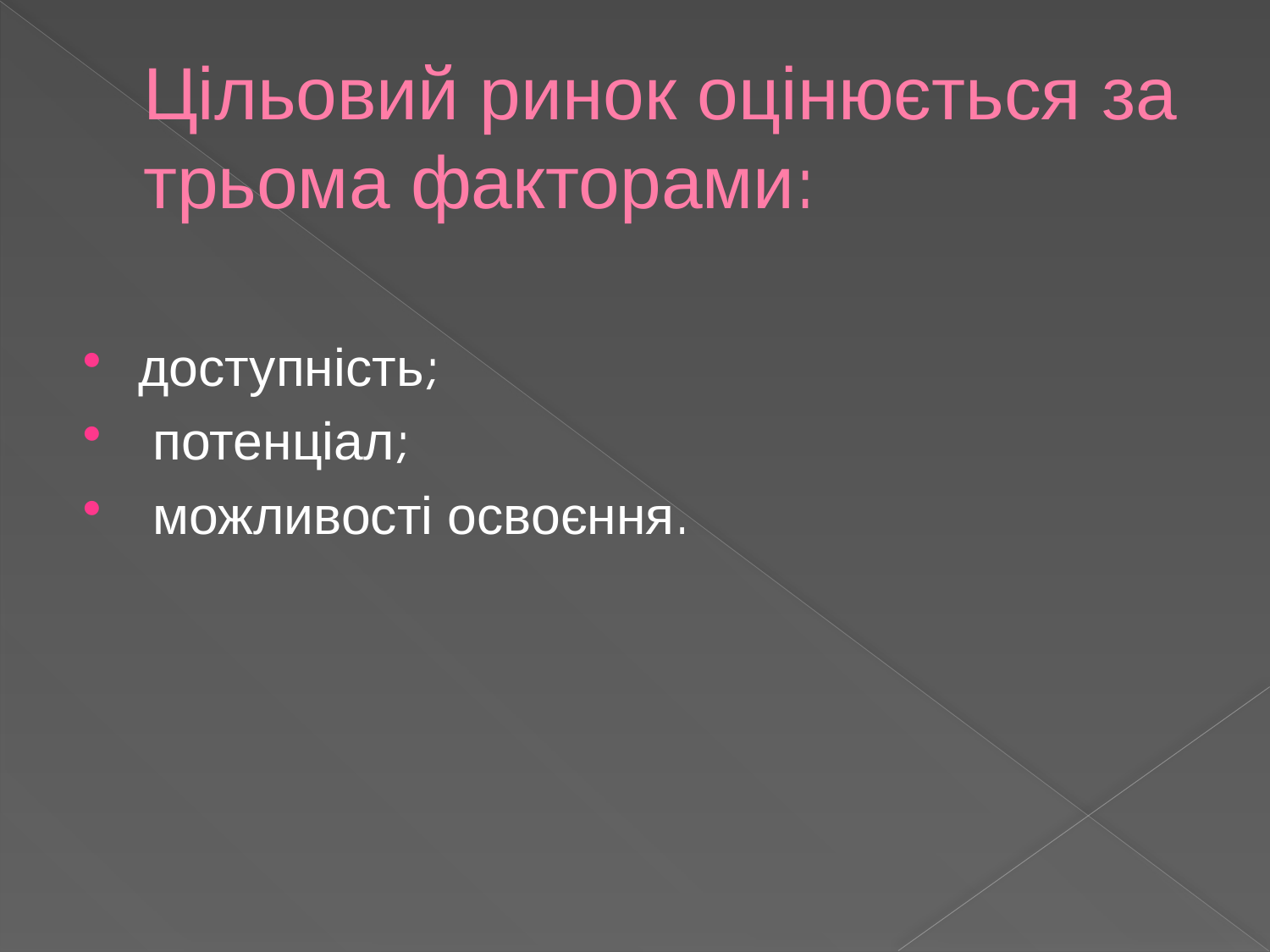

# Цільовий ринок оцінюється за трьома факторами:
доступність;
 потенціал;
 можливості освоєння.